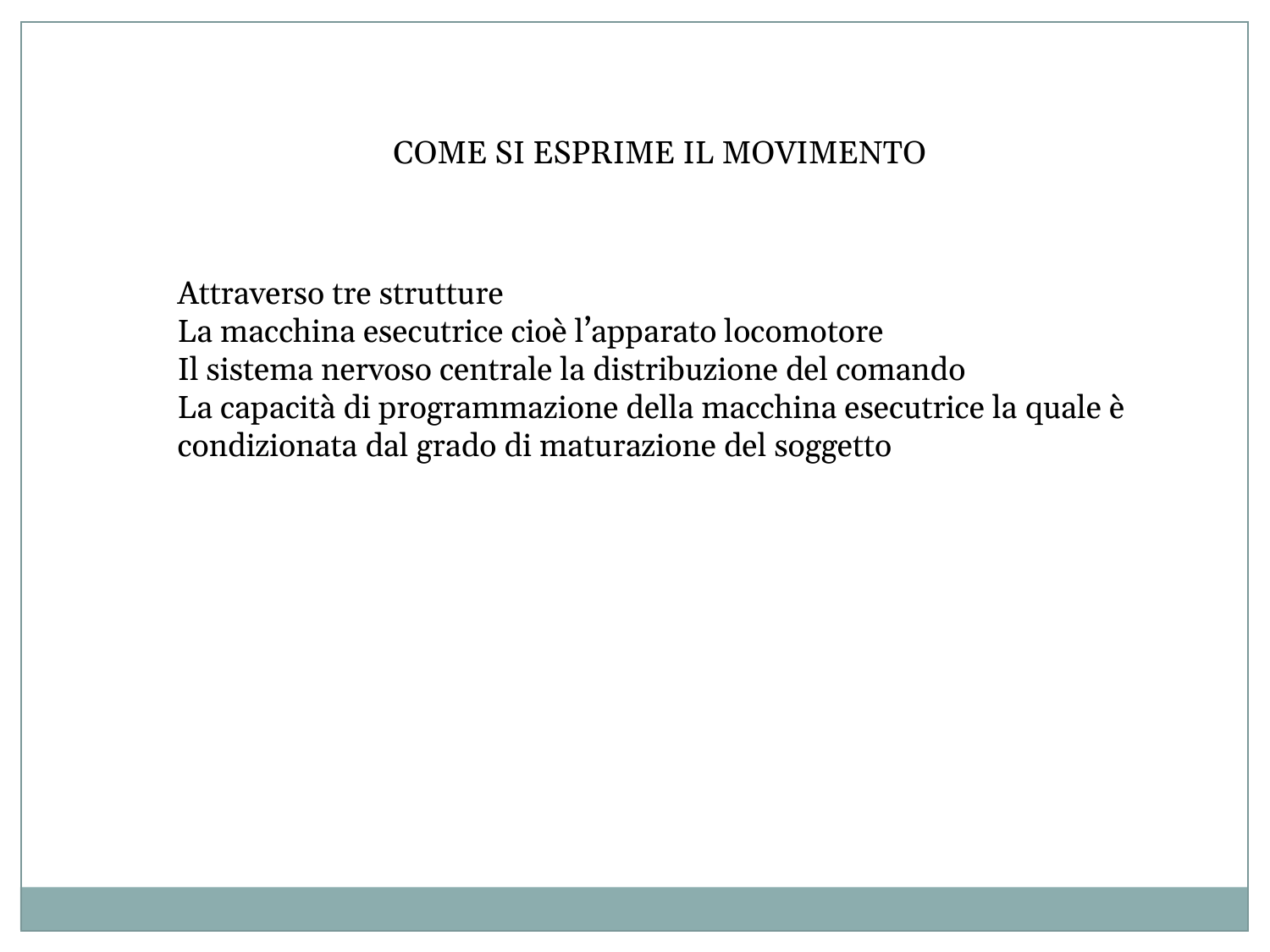

COME SI ESPRIME IL MOVIMENTO
Attraverso tre strutture
La macchina esecutrice cioè l’apparato locomotore
Il sistema nervoso centrale la distribuzione del comando
La capacità di programmazione della macchina esecutrice la quale è condizionata dal grado di maturazione del soggetto